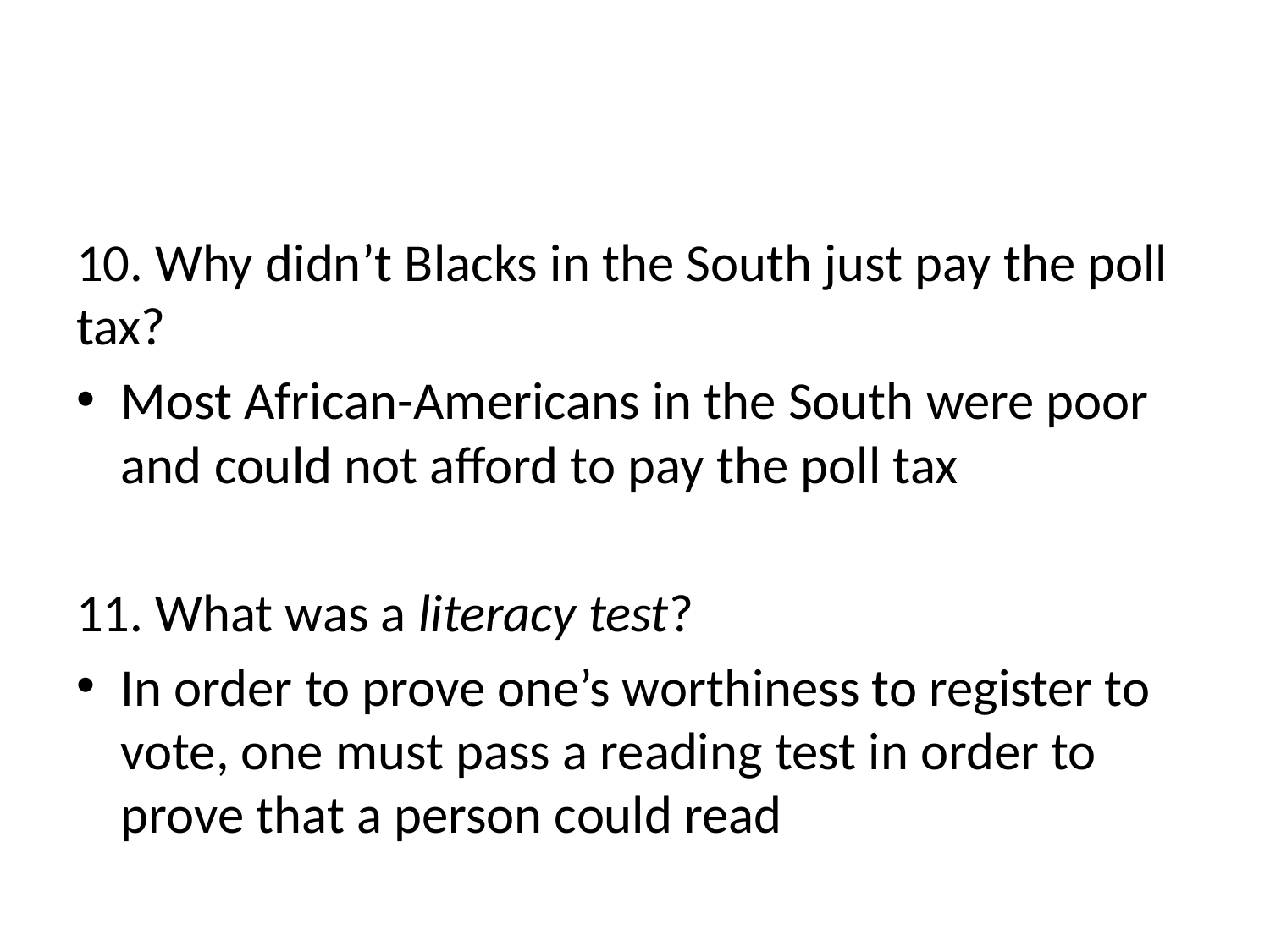

#
10. Why didn’t Blacks in the South just pay the poll tax?
Most African-Americans in the South were poor and could not afford to pay the poll tax

11. What was a literacy test?
In order to prove one’s worthiness to register to vote, one must pass a reading test in order to prove that a person could read